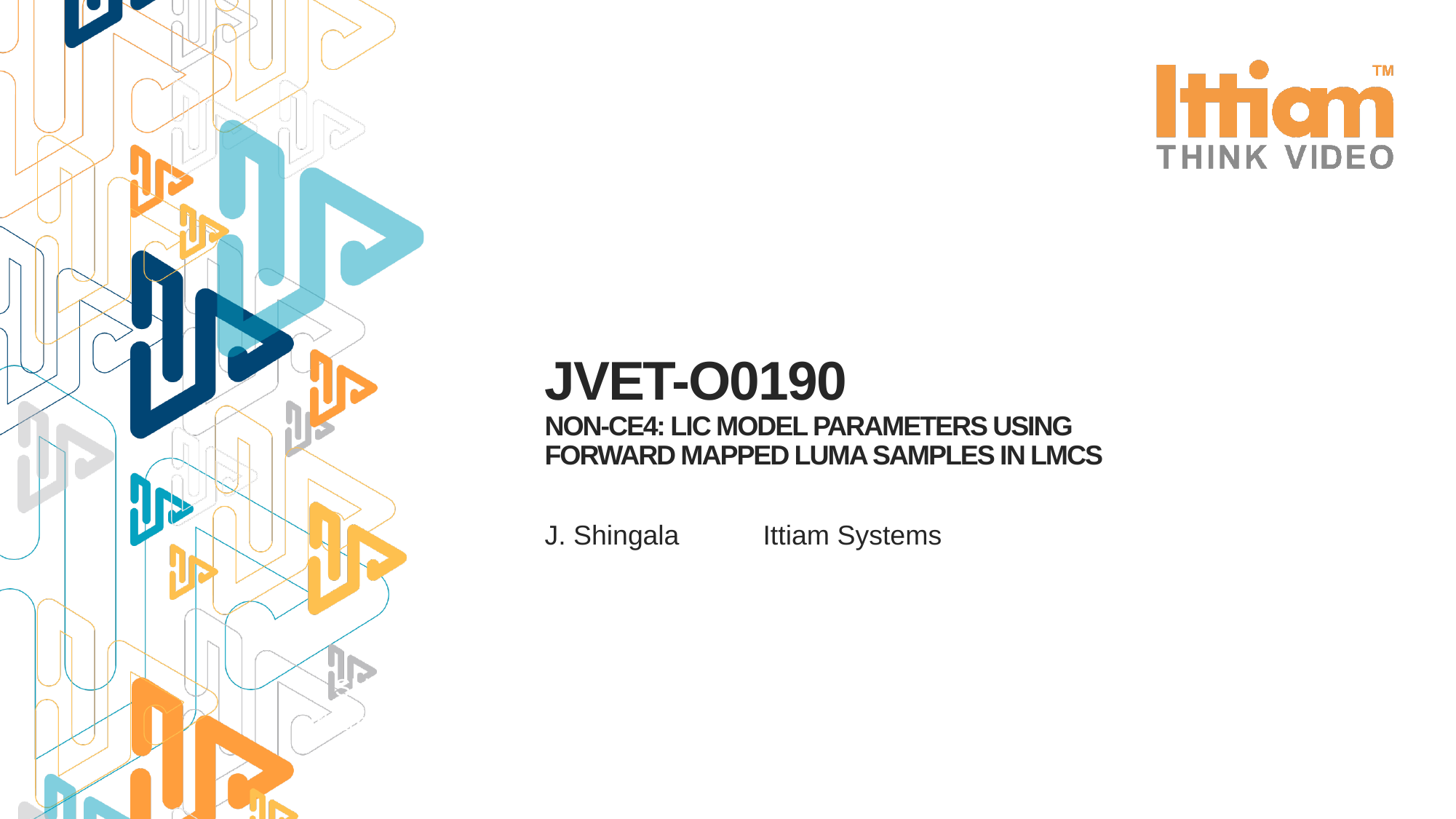

# JVET-O0190 Non-CE4: LIC model parameters using forward mapped luma samples in LMCS
J. Shingala 	Ittiam Systems
J. Shingala
Ittiam Systems